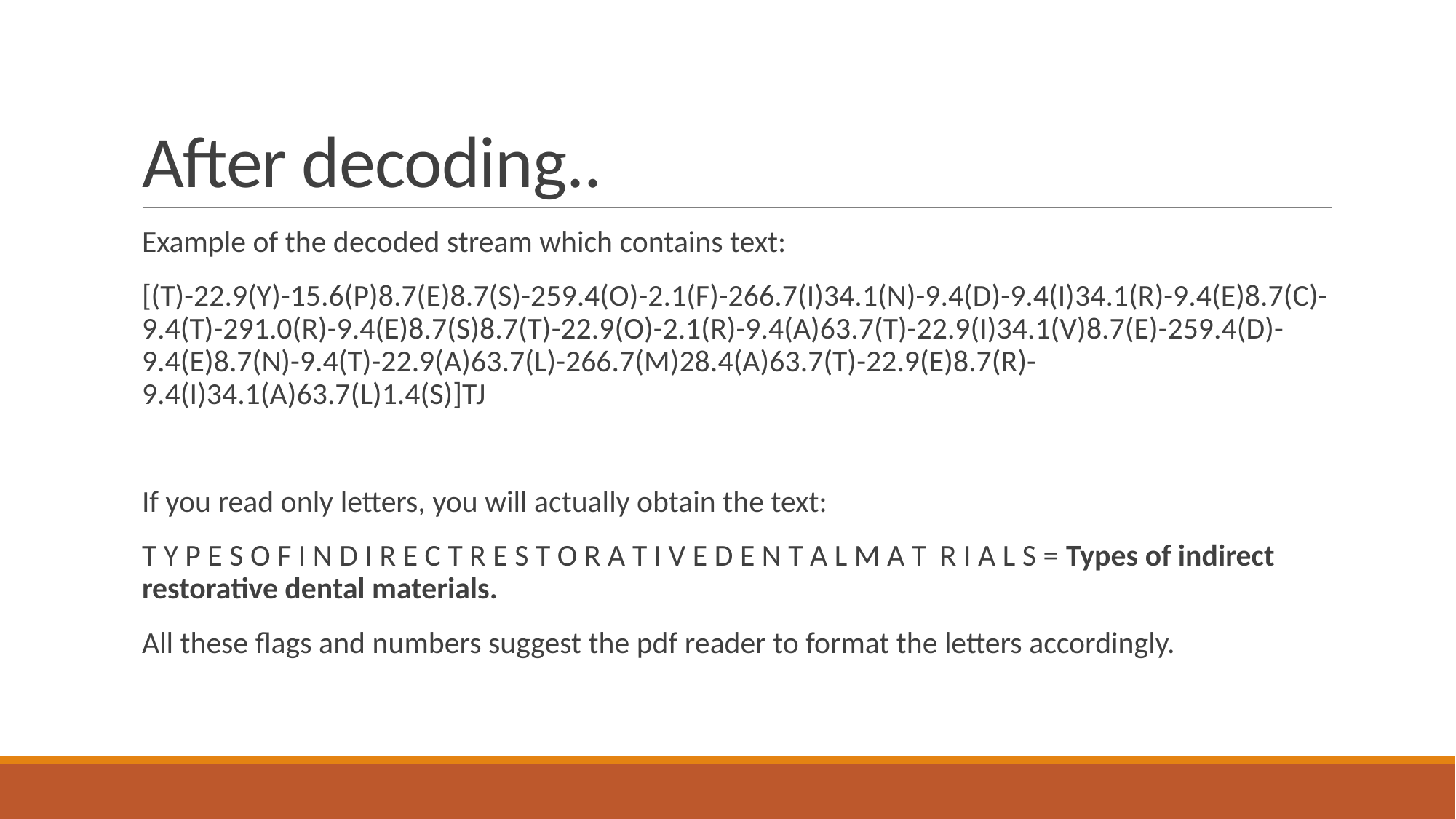

# After decoding..
Example of the decoded stream which contains text:
[(T)-22.9(Y)-15.6(P)8.7(E)8.7(S)-259.4(O)-2.1(F)-266.7(I)34.1(N)-9.4(D)-9.4(I)34.1(R)-9.4(E)8.7(C)-9.4(T)-291.0(R)-9.4(E)8.7(S)8.7(T)-22.9(O)-2.1(R)-9.4(A)63.7(T)-22.9(I)34.1(V)8.7(E)-259.4(D)-9.4(E)8.7(N)-9.4(T)-22.9(A)63.7(L)-266.7(M)28.4(A)63.7(T)-22.9(E)8.7(R)-9.4(I)34.1(A)63.7(L)1.4(S)]TJ

If you read only letters, you will actually obtain the text:
T Y P E S O F I N D I R E C T R E S T O R A T I V E D E N T A L M A T  R I A L S = Types of indirect  restorative dental materials.
All these flags and numbers suggest the pdf reader to format the letters accordingly.